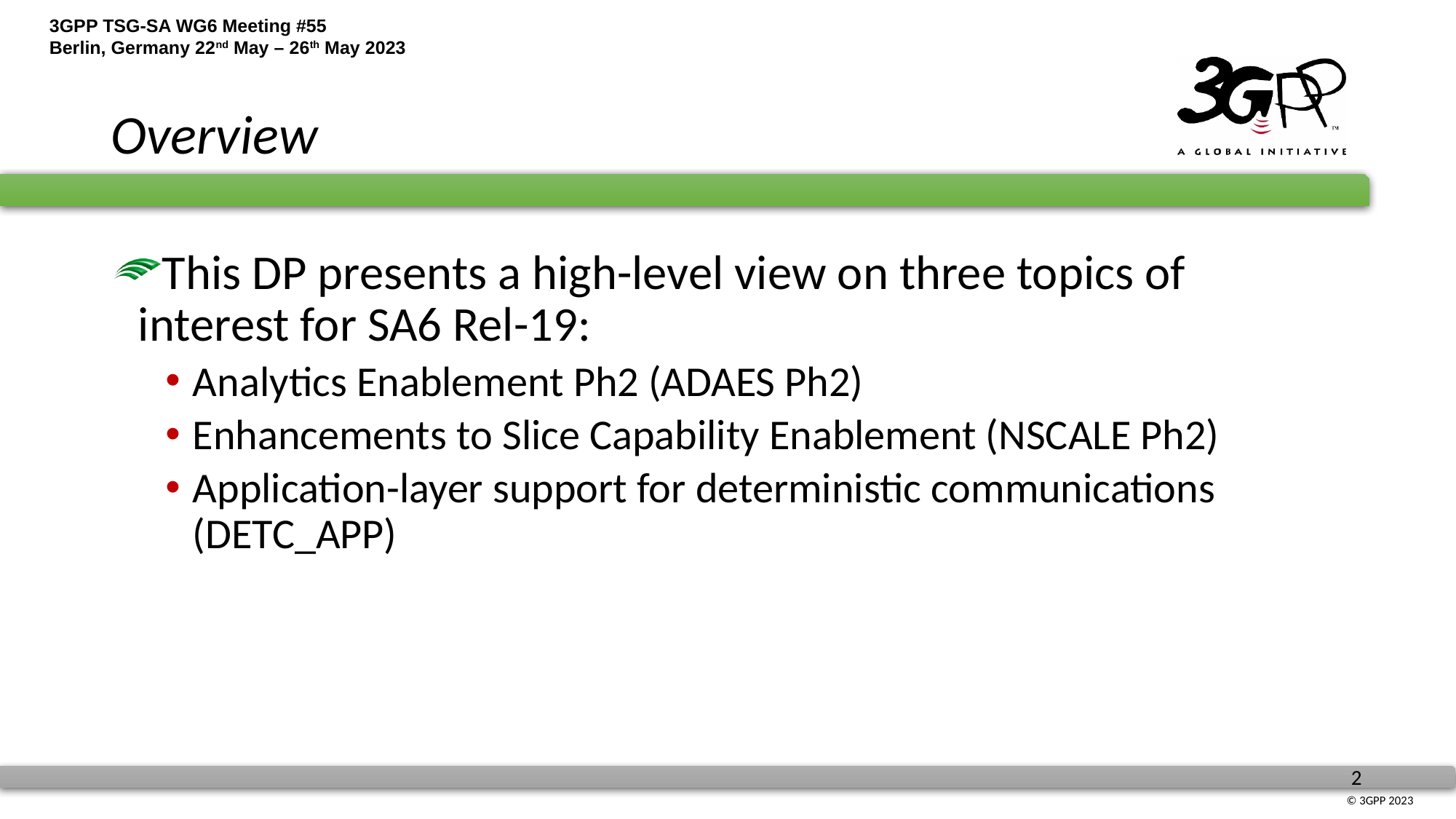

# Overview
This DP presents a high-level view on three topics of interest for SA6 Rel-19:
Analytics Enablement Ph2 (ADAES Ph2)
Enhancements to Slice Capability Enablement (NSCALE Ph2)
Application-layer support for deterministic communications (DETC_APP)